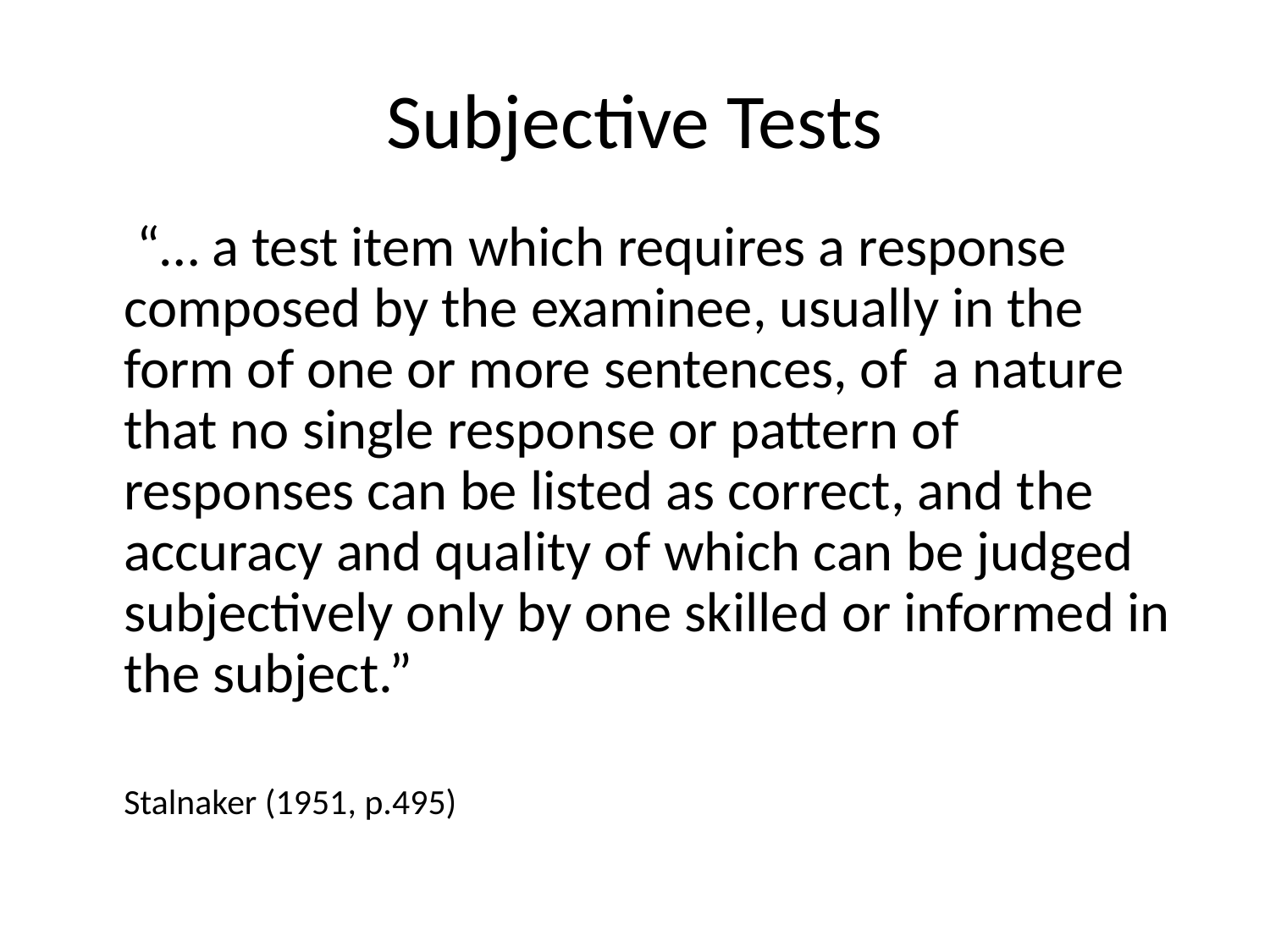

# Subjective Tests
	 “… a test item which requires a response composed by the examinee, usually in the form of one or more sentences, of  a nature that no single response or pattern of responses can be listed as correct, and the accuracy and quality of which can be judged subjectively only by one skilled or informed in the subject.”

	Stalnaker (1951, p.495)